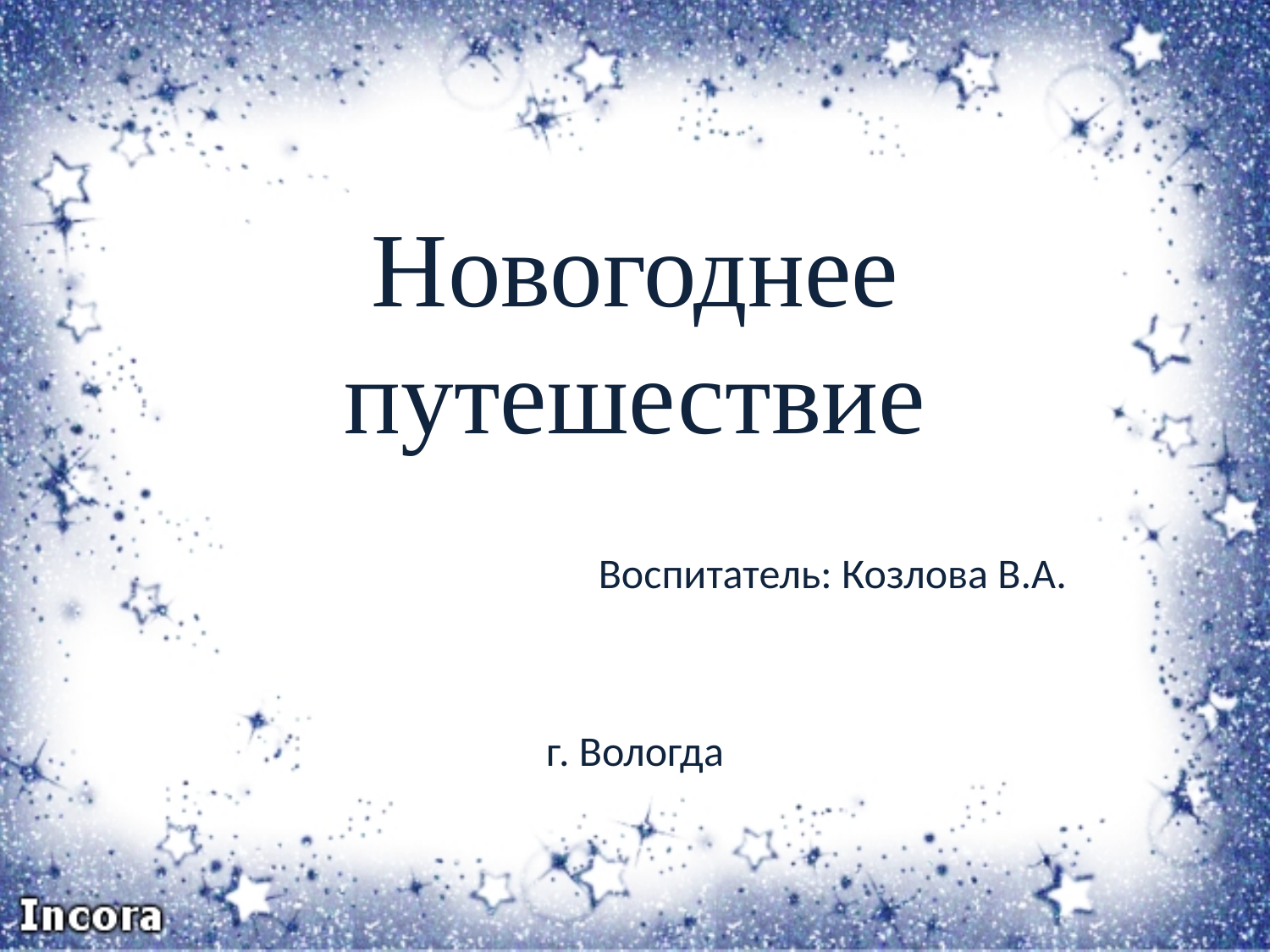

# Новогоднее путешествие
Воспитатель: Козлова В.А.

г. Вологда